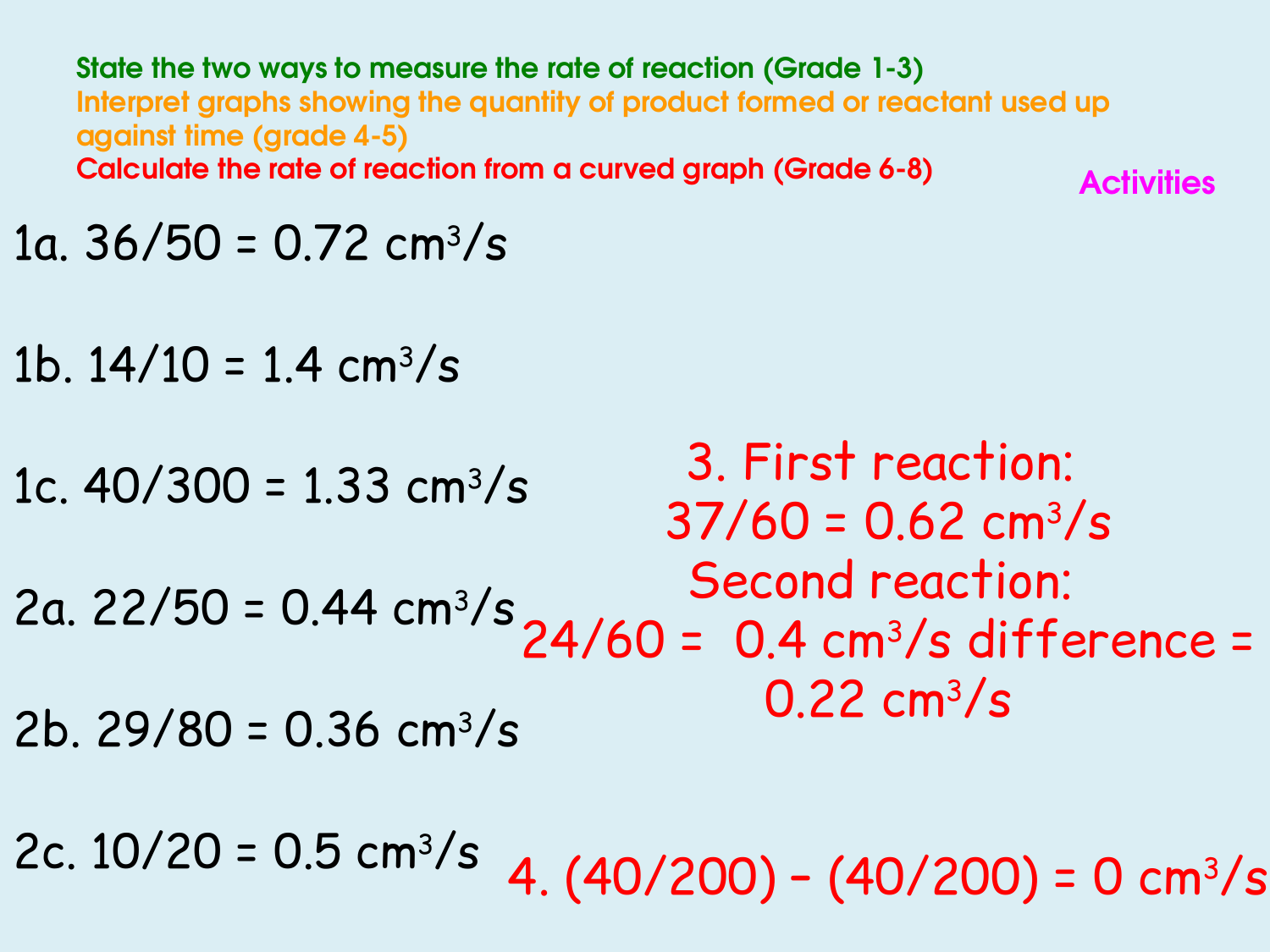

# State the two ways to measure the rate of reaction (Grade 1-3) Interpret graphs showing the quantity of product formed or reactant used up against time (grade 4-5) Calculate the rate of reaction from a curved graph (Grade 6-8)
Activities
1a. 36/50 = 0.72 cm3/s
1b. 14/10 = 1.4 cm3/s
1c. 40/300 = 1.33 cm3/s
2a. 22/50 = 0.44 cm3/s
2b. 29/80 = 0.36 cm3/s
2c. 10/20 = 0.5 cm3/s

3. First reaction:
37/60 = 0.62 cm3/s
Second reaction:
24/60 =  0.4 cm3/s difference = 0.22 cm3/s
4. (40/200) – (40/200) = 0 cm3/s